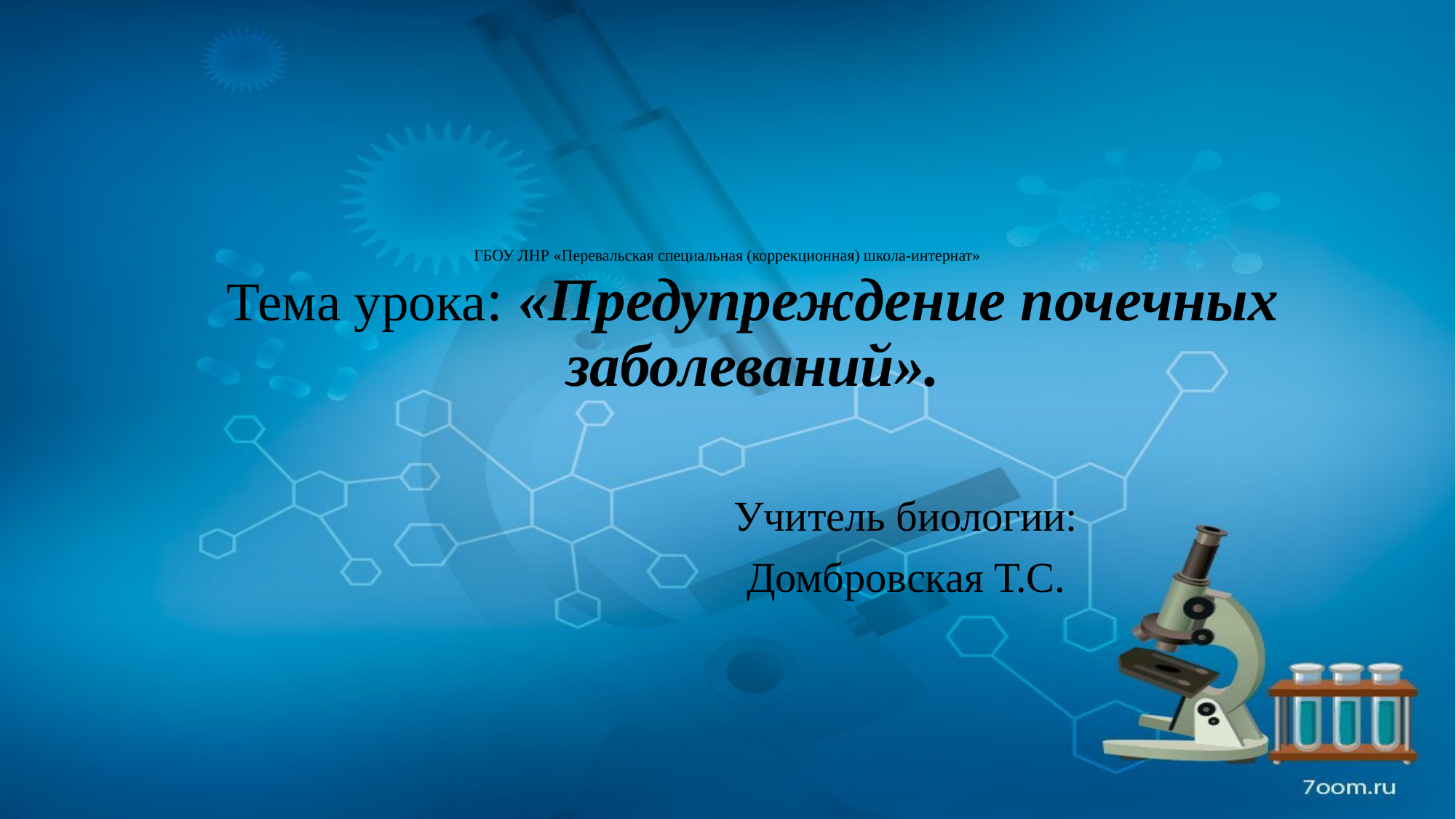

# ГБОУ ЛНР «Перевальская специальная (коррекционная) школа-интернат»

Тема урока: «Предупреждение почечных заболеваний».

                             Учитель биологии:
                             Домбровская Т.С.